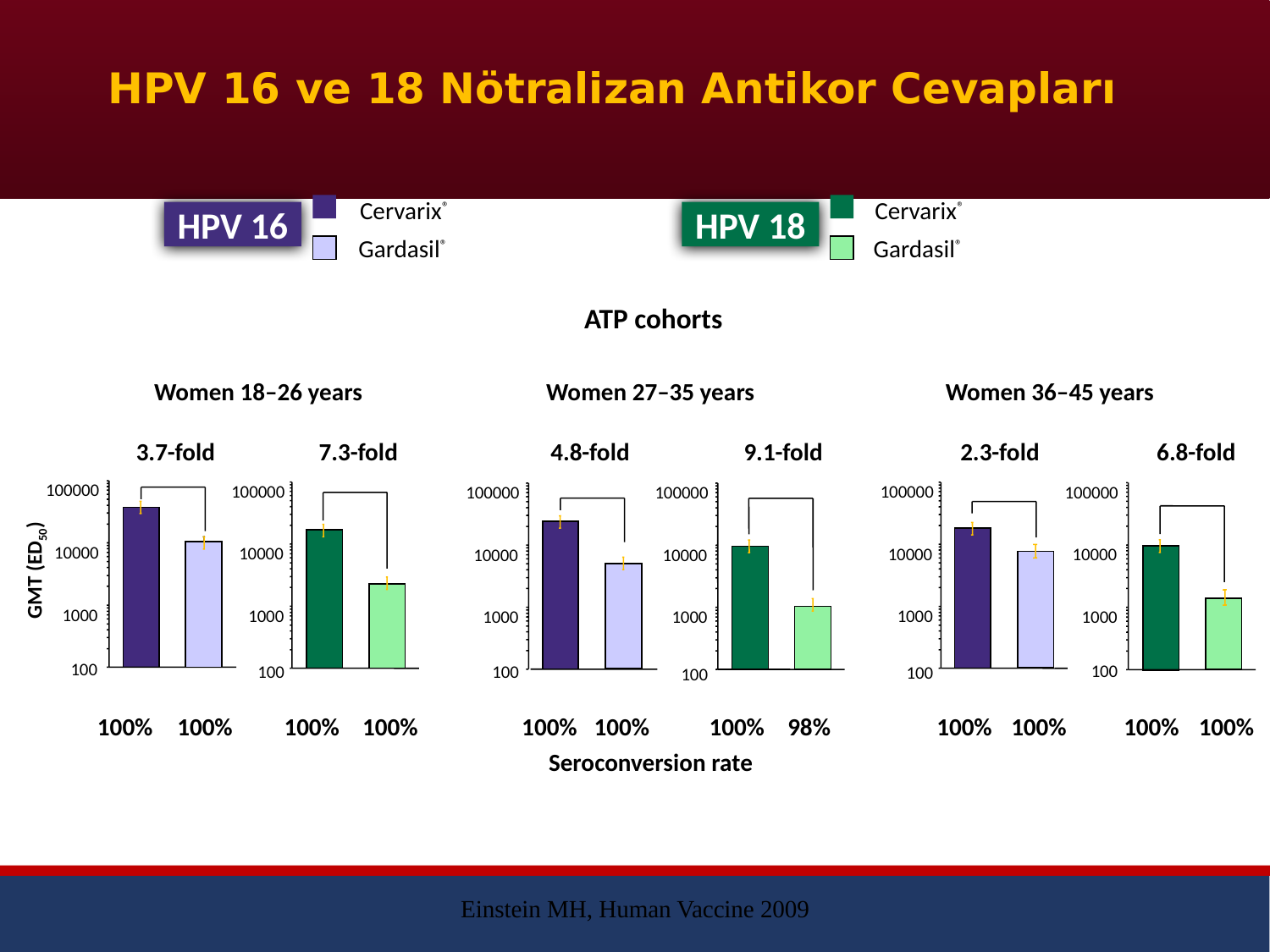

# HPV 16 ve 18 Nötralizan Antikor Cevapları
Cervarix®

HPV 16
Gardasil®

Cervarix®

HPV 18
Gardasil®

ATP cohorts
Women 18–26 years
Women 27–35 years
Women 36–45 years
3.7-fold
7.3-fold
4.8-fold
9.1-fold
2.3-fold
6.8-fold
100000
100000
100000
100000
100000
100000

10000
10000
10000

10000
10000
10000

GMT (ED50)

1000

1000
1000

1000
1000
1000

100
100
100
100
100
100

100%
100%
100%
100%
100%
100%
100%
98%
100%
100%
100%
100%
Seroconversion rate
Einstein MH, Human Vaccine 2009